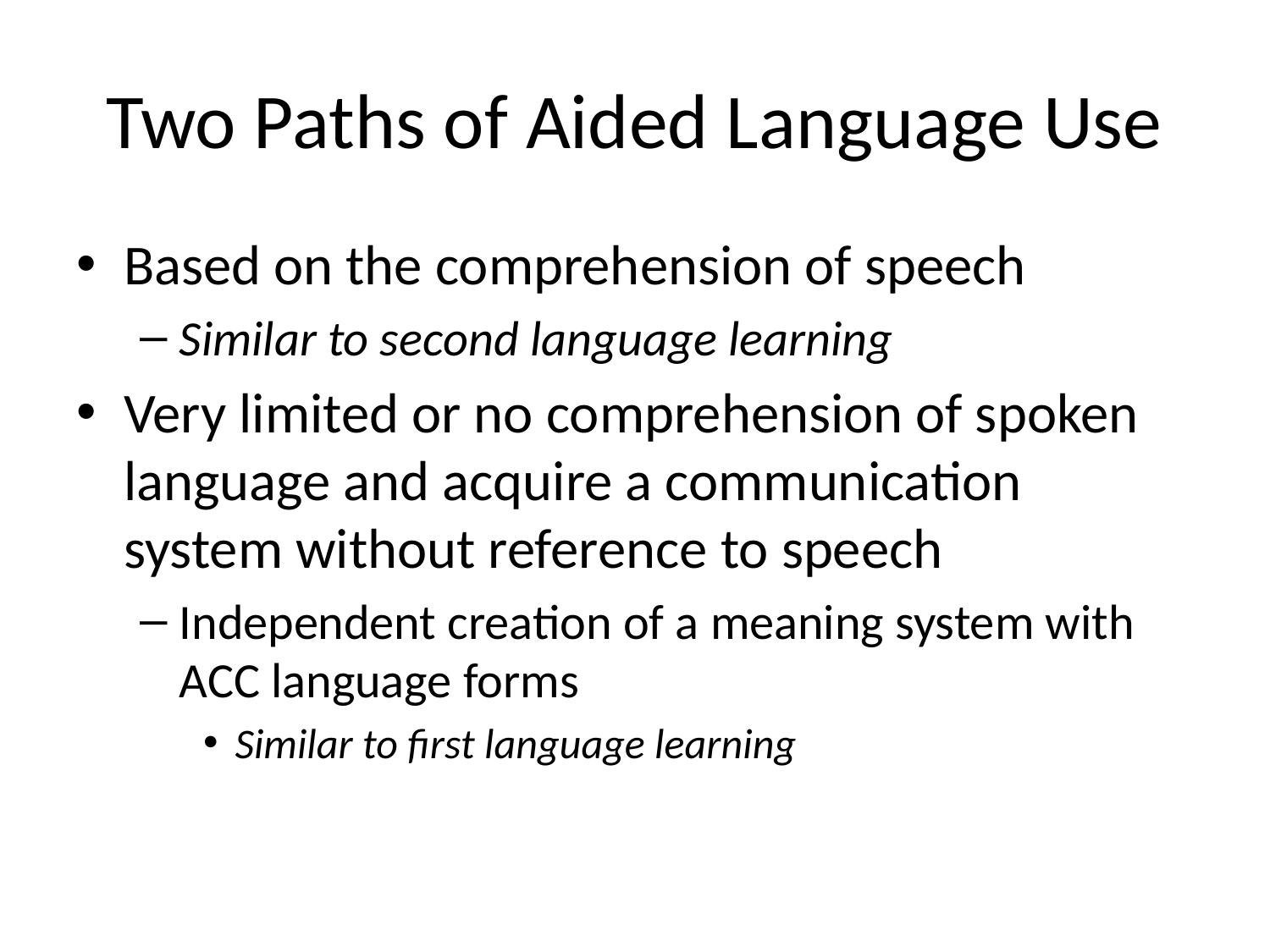

# Two Paths of Aided Language Use
Based on the comprehension of speech
Similar to second language learning
Very limited or no comprehension of spoken language and acquire a communication system without reference to speech
Independent creation of a meaning system with ACC language forms
Similar to first language learning